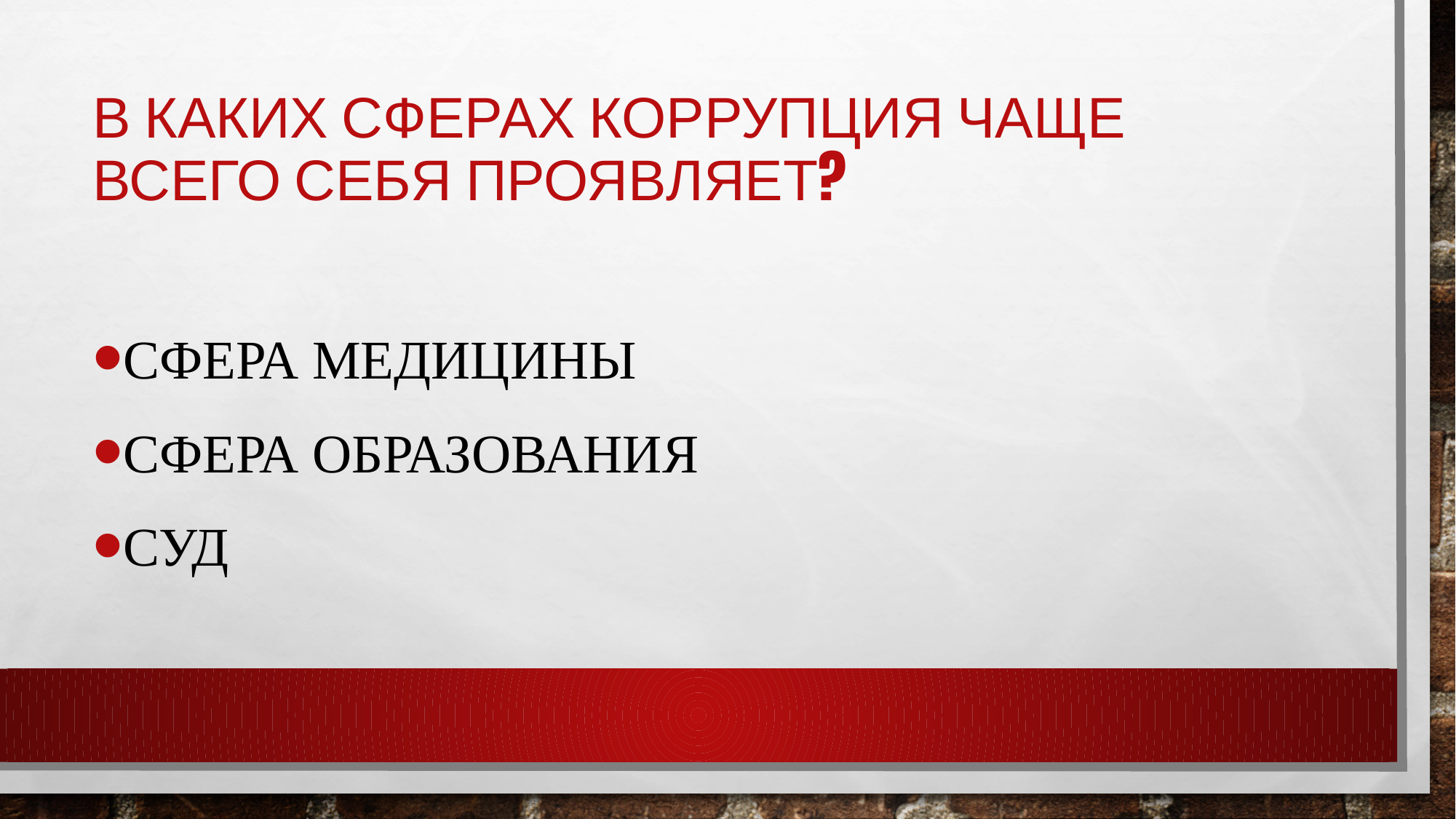

# В каких сферах коррупция чаще всего себя проявляет?
Сфера медицины
Сфера образования
суд